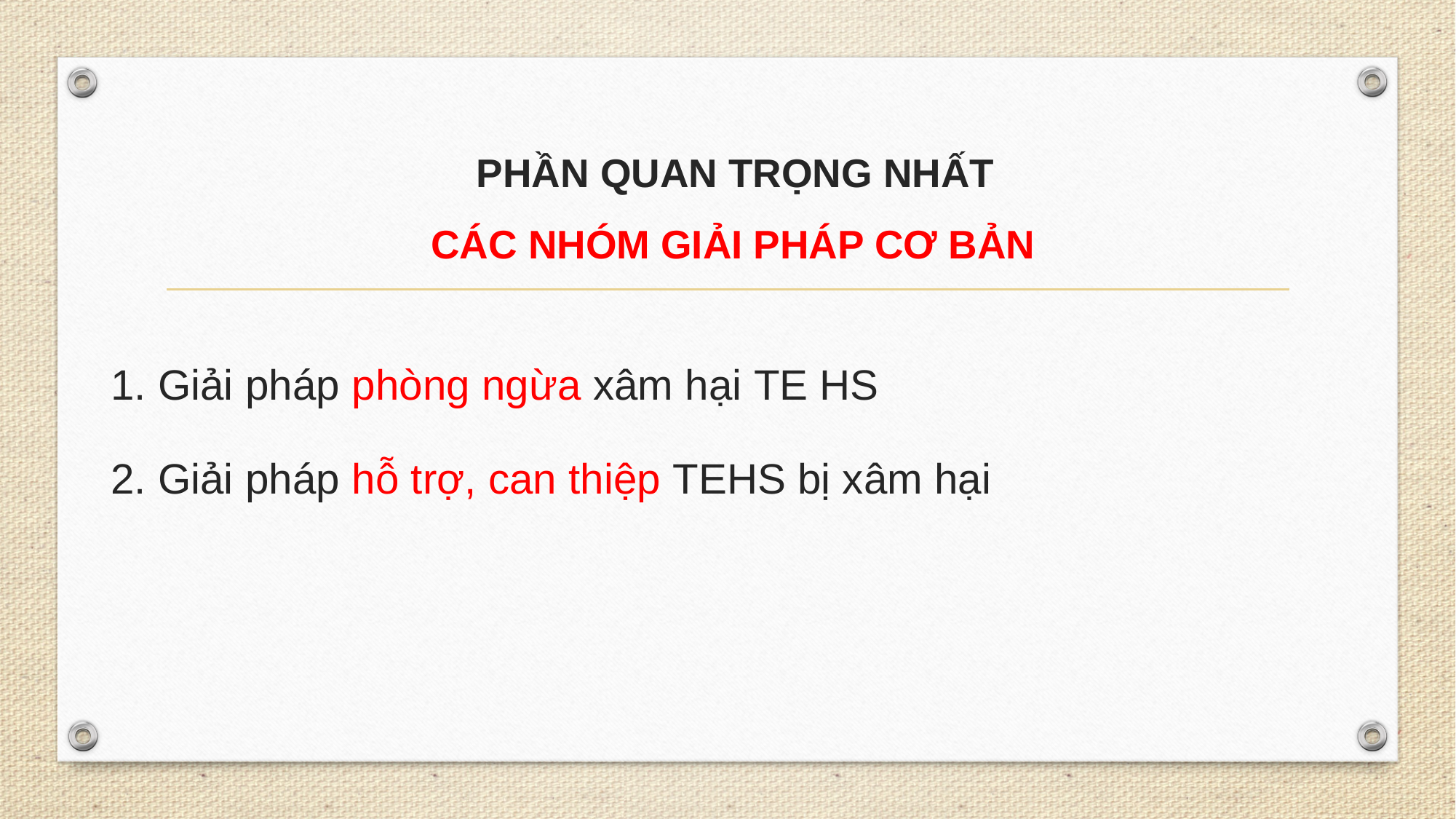

# PHẦN QUAN TRỌNG NHẤT CÁC NHÓM GIẢI PHÁP CƠ BẢN
1. Giải pháp phòng ngừa xâm hại TE HS
2. Giải pháp hỗ trợ, can thiệp TEHS bị xâm hại